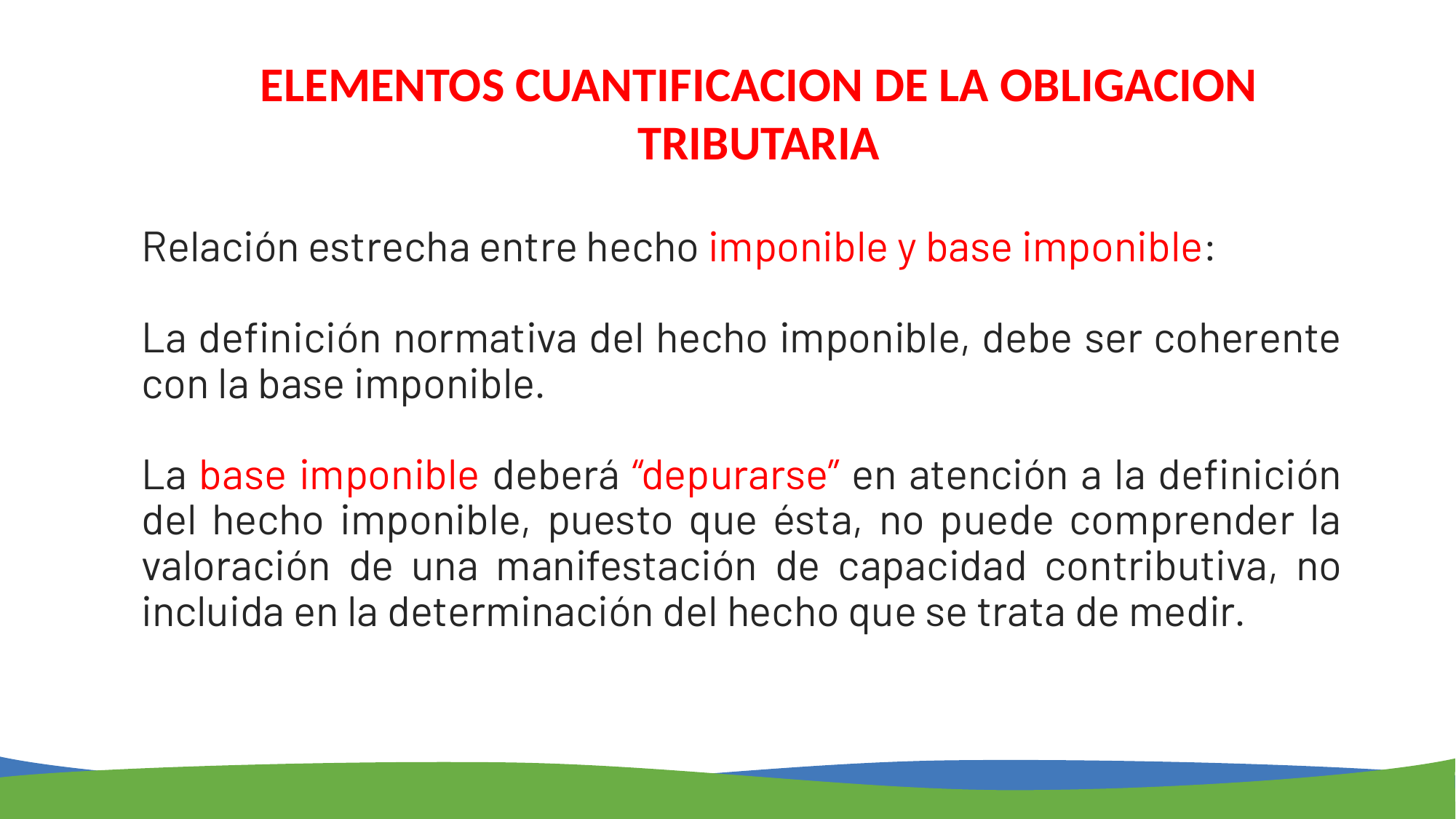

ELEMENTOS CUANTIFICACION DE LA OBLIGACION TRIBUTARIA
Relación estrecha entre hecho imponible y base imponible:

La definición normativa del hecho imponible, debe ser coherente con la base imponible.

La base imponible deberá “depurarse” en atención a la definición del hecho imponible, puesto que ésta, no puede comprender la valoración de una manifestación de capacidad contributiva, no incluida en la determinación del hecho que se trata de medir.